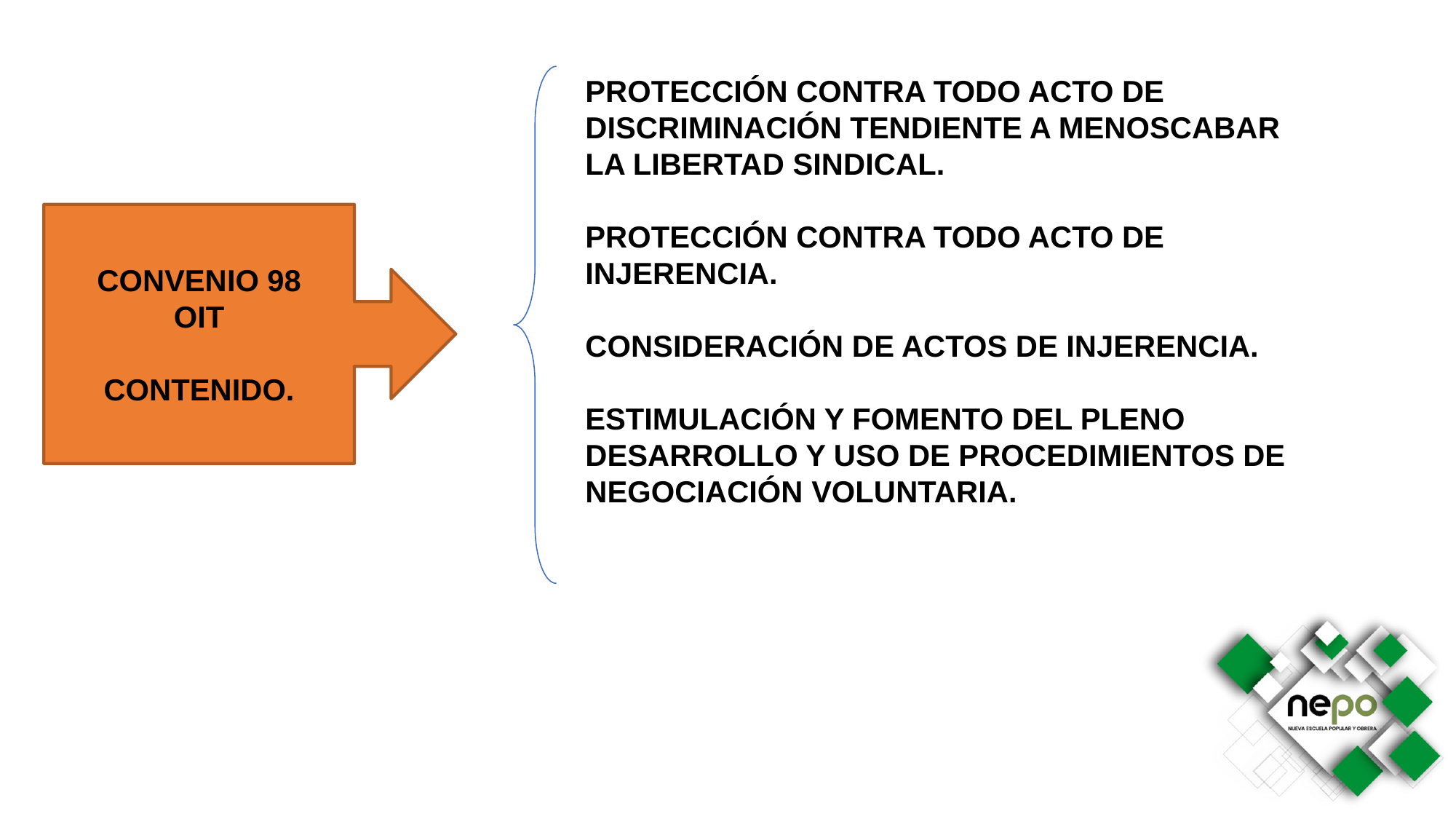

PROTECCIÓN CONTRA TODO ACTO DE DISCRIMINACIÓN TENDIENTE A MENOSCABAR LA LIBERTAD SINDICAL.

PROTECCIÓN CONTRA TODO ACTO DE INJERENCIA.

CONSIDERACIÓN DE ACTOS DE INJERENCIA.

ESTIMULACIÓN Y FOMENTO DEL PLENO DESARROLLO Y USO DE PROCEDIMIENTOS DE NEGOCIACIÓN VOLUNTARIA.
CONVENIO 98
OIT

CONTENIDO.